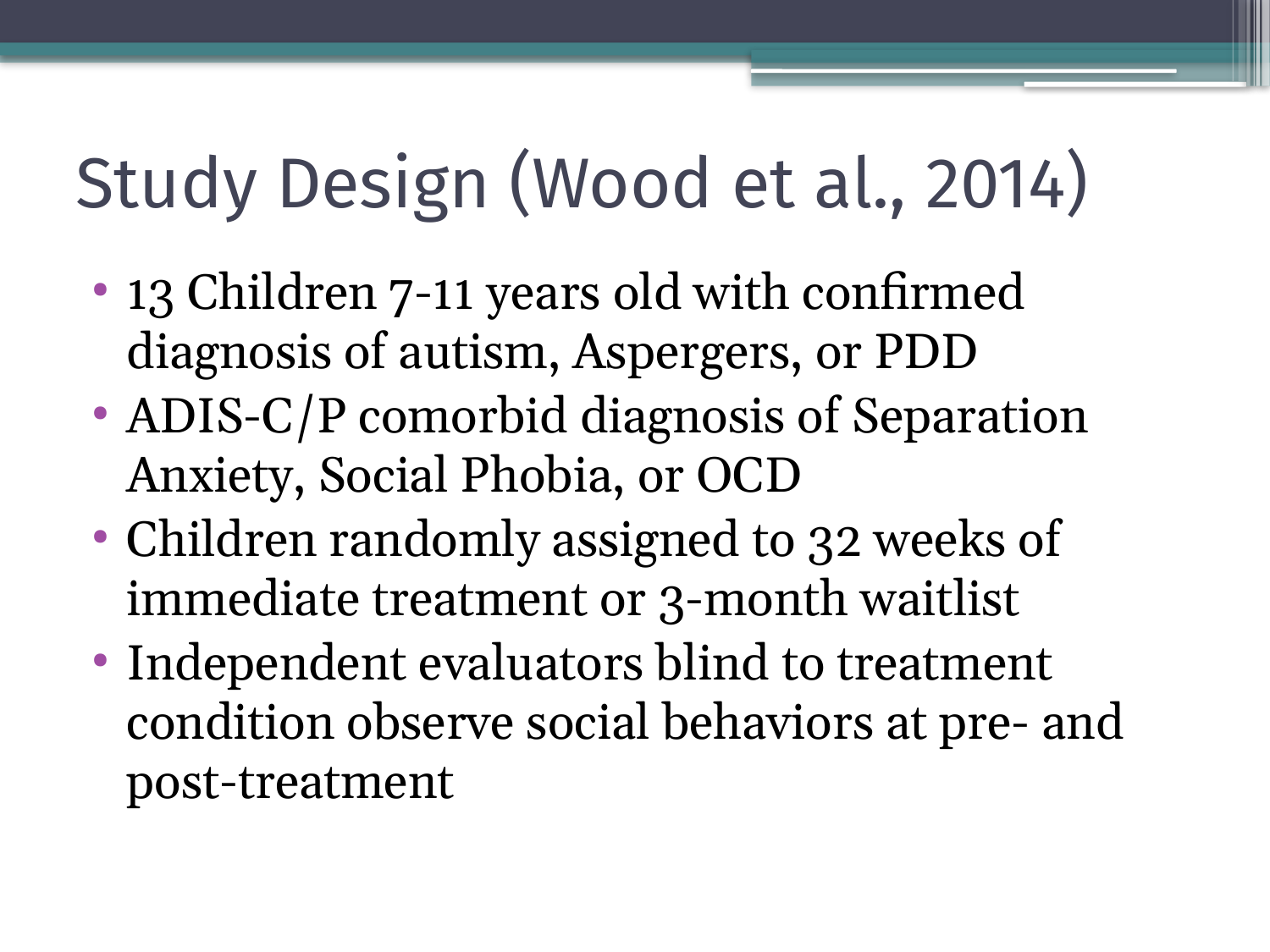

# Study Design (Wood et al., 2014)
13 Children 7-11 years old with confirmed diagnosis of autism, Aspergers, or PDD
ADIS-C/P comorbid diagnosis of Separation Anxiety, Social Phobia, or OCD
Children randomly assigned to 32 weeks of immediate treatment or 3-month waitlist
Independent evaluators blind to treatment condition observe social behaviors at pre- and post-treatment